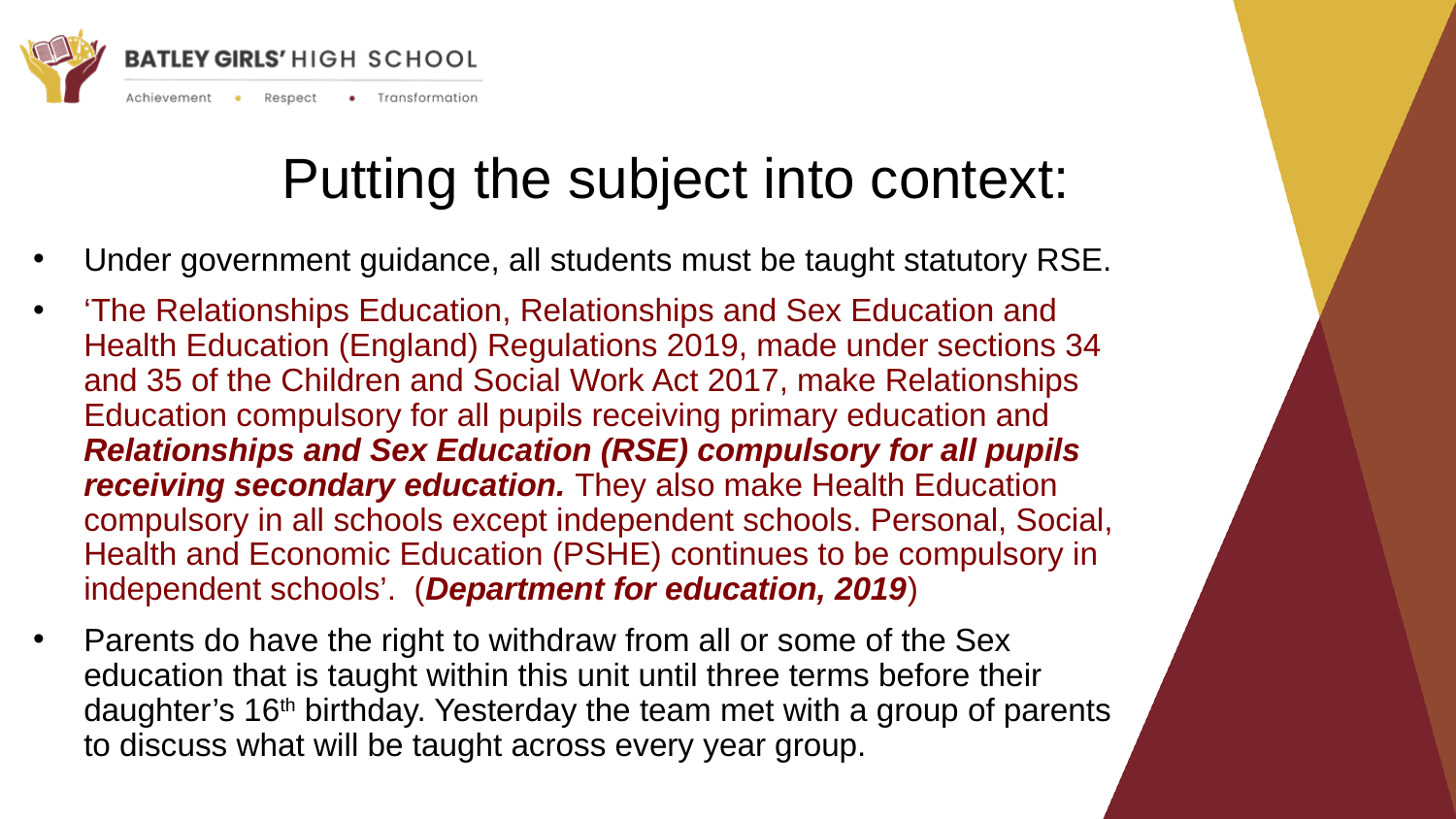

# Putting the subject into context:
Under government guidance, all students must be taught statutory RSE.
‘The Relationships Education, Relationships and Sex Education and Health Education (England) Regulations 2019, made under sections 34 and 35 of the Children and Social Work Act 2017, make Relationships Education compulsory for all pupils receiving primary education and Relationships and Sex Education (RSE) compulsory for all pupils receiving secondary education. They also make Health Education compulsory in all schools except independent schools. Personal, Social, Health and Economic Education (PSHE) continues to be compulsory in independent schools’.  (Department for education, 2019)
Parents do have the right to withdraw from all or some of the Sex education that is taught within this unit until three terms before their daughter’s 16th birthday. Yesterday the team met with a group of parents to discuss what will be taught across every year group.